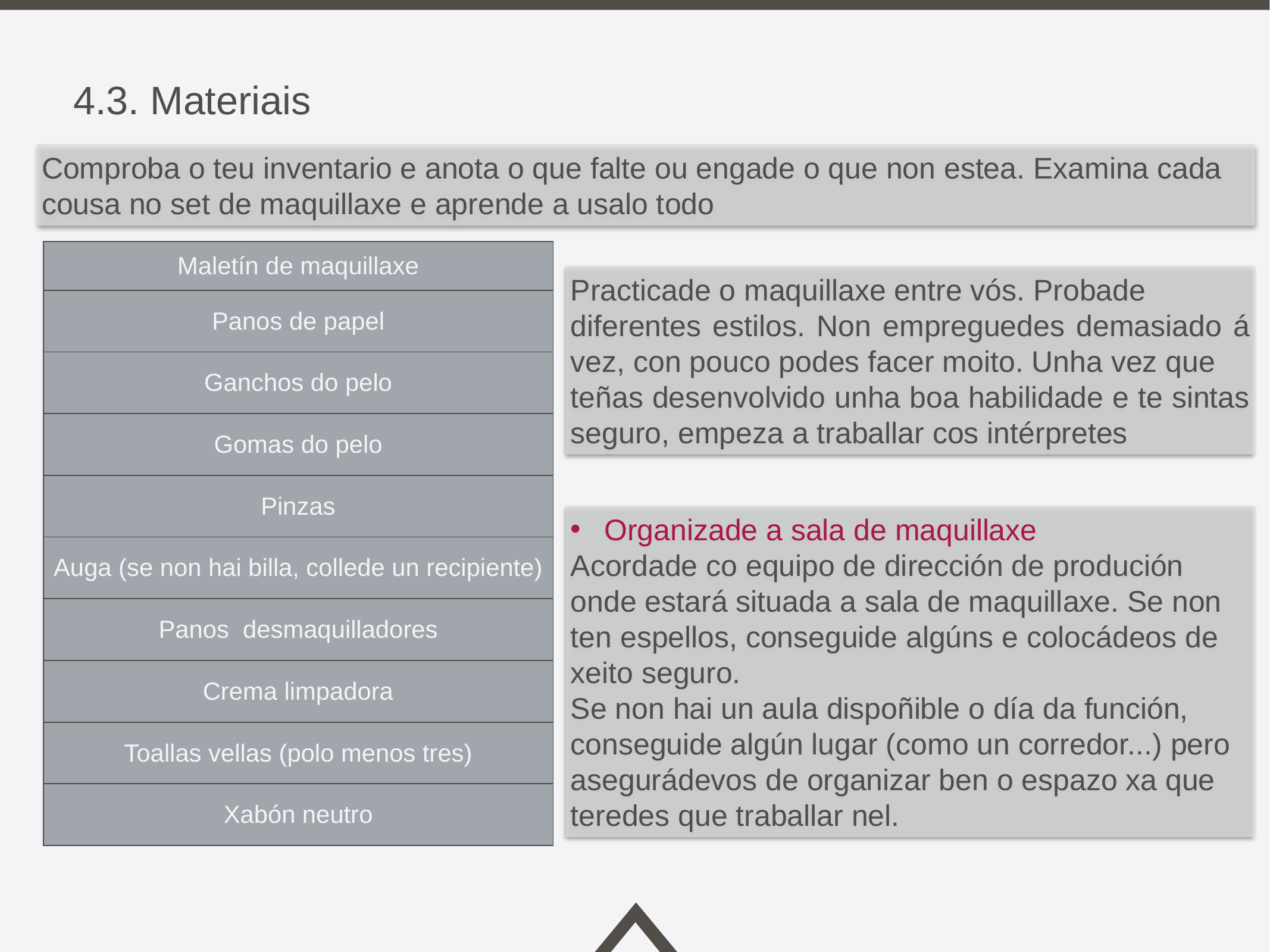

4.3. Materiais
Comproba o teu inventario e anota o que falte ou engade o que non estea. Examina cada
cousa no set de maquillaxe e aprende a usalo todo
| Maletín de maquillaxe |
| --- |
| Panos de papel |
| Ganchos do pelo |
| Gomas do pelo |
| Pinzas |
| Auga (se non hai billa, collede un recipiente) |
| Panos desmaquilladores |
| Crema limpadora |
| Toallas vellas (polo menos tres) |
| Xabón neutro |
Practicade o maquillaxe entre vós. Probade
diferentes estilos. Non empreguedes demasiado á vez, con pouco podes facer moito. Unha vez que
teñas desenvolvido unha boa habilidade e te sintas seguro, empeza a traballar cos intérpretes
Organizade a sala de maquillaxe
Acordade co equipo de dirección de produción
onde estará situada a sala de maquillaxe. Se non
ten espellos, conseguide algúns e colocádeos de
xeito seguro.
Se non hai un aula dispoñible o día da función,
conseguide algún lugar (como un corredor...) pero
asegurádevos de organizar ben o espazo xa que
teredes que traballar nel.